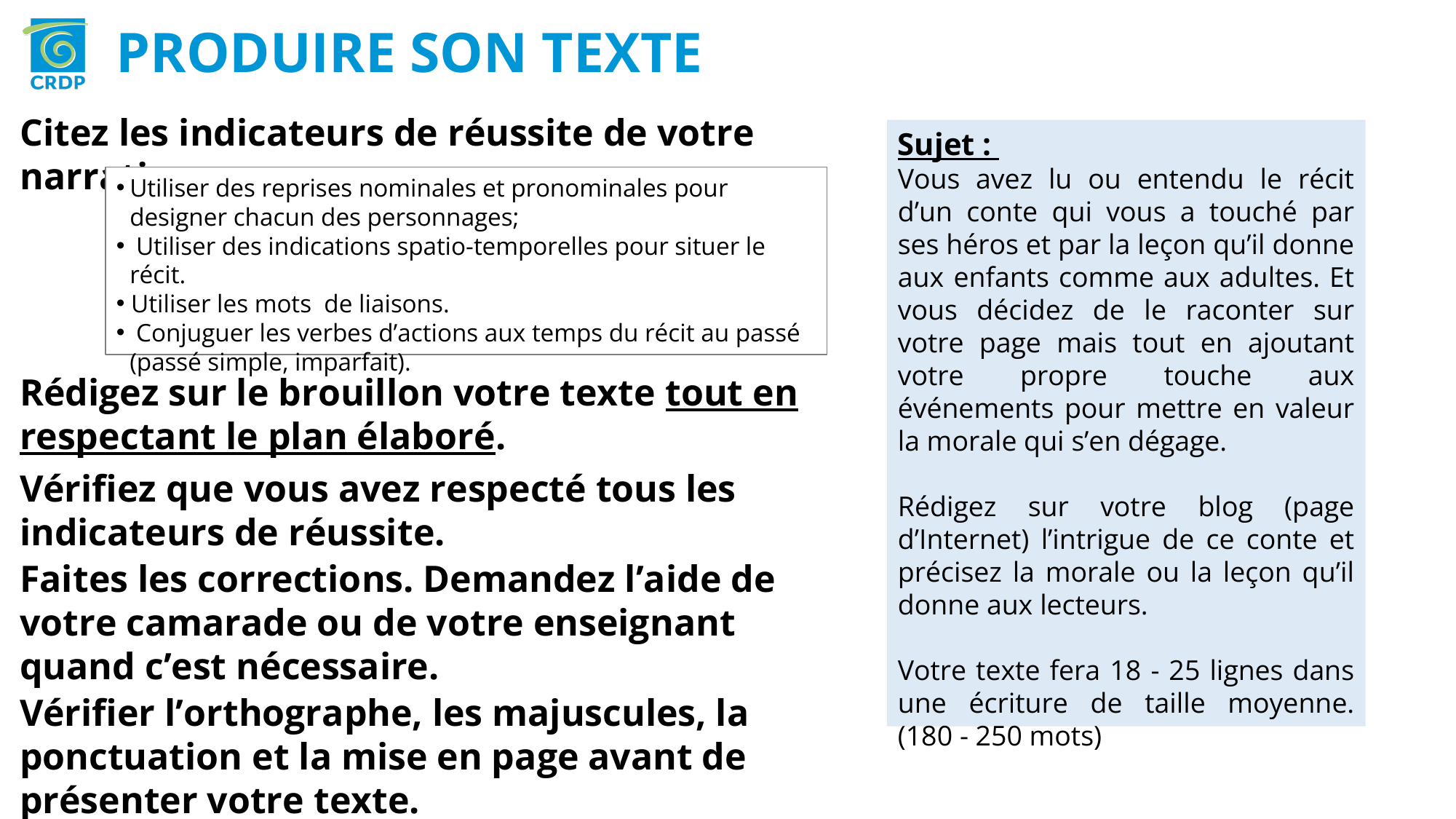

PRODUIRE SON TEXTE
Citez les indicateurs de réussite de votre narration.
Sujet :
Vous avez lu ou entendu le récit d’un conte qui vous a touché par ses héros et par la leçon qu’il donne aux enfants comme aux adultes. Et vous décidez de le raconter sur votre page mais tout en ajoutant votre propre touche aux événements pour mettre en valeur la morale qui s’en dégage.

Rédigez sur votre blog (page d’Internet) l’intrigue de ce conte et précisez la morale ou la leçon qu’il donne aux lecteurs.

Votre texte fera 18 - 25 lignes dans une écriture de taille moyenne. (180 - 250 mots)
Utiliser des reprises nominales et pronominales pour designer chacun des personnages;
 Utiliser des indications spatio-temporelles pour situer le récit.
 Utiliser les mots  de liaisons.
 Conjuguer les verbes d’actions aux temps du récit au passé (passé simple, imparfait).
Rédigez sur le brouillon votre texte tout en respectant le plan élaboré.
Vérifiez que vous avez respecté tous les indicateurs de réussite.
Faites les corrections. Demandez l’aide de votre camarade ou de votre enseignant quand c’est nécessaire.
Vérifier l’orthographe, les majuscules, la ponctuation et la mise en page avant de présenter votre texte.